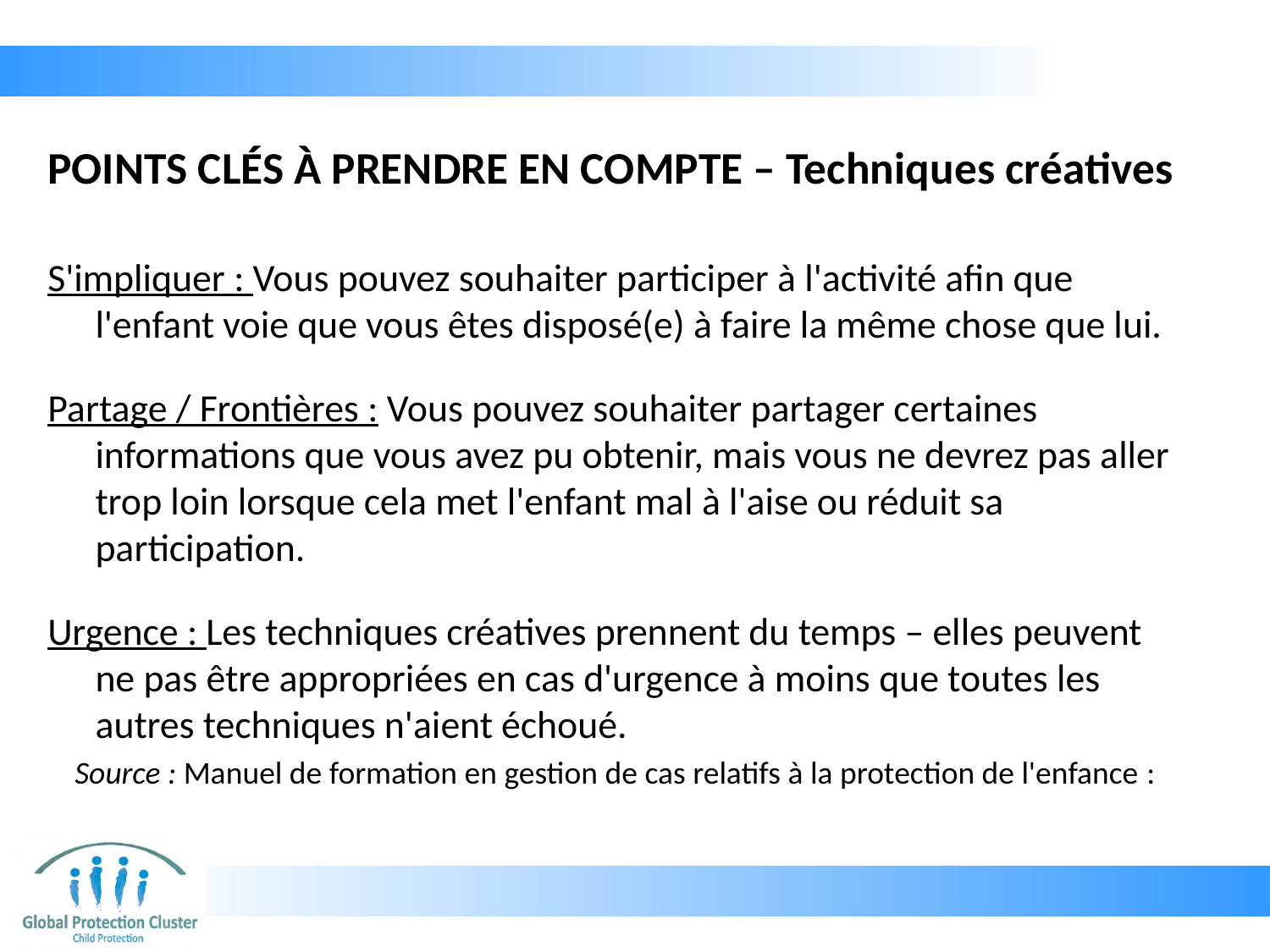

# POINTS CLÉS À PRENDRE EN COMPTE – Techniques créatives
S'impliquer : Vous pouvez souhaiter participer à l'activité afin que l'enfant voie que vous êtes disposé(e) à faire la même chose que lui.

Partage / Frontières : Vous pouvez souhaiter partager certaines informations que vous avez pu obtenir, mais vous ne devrez pas aller trop loin lorsque cela met l'enfant mal à l'aise ou réduit sa participation.

Urgence : Les techniques créatives prennent du temps – elles peuvent ne pas être appropriées en cas d'urgence à moins que toutes les autres techniques n'aient échoué.
Source : Manuel de formation en gestion de cas relatifs à la protection de l'enfance :